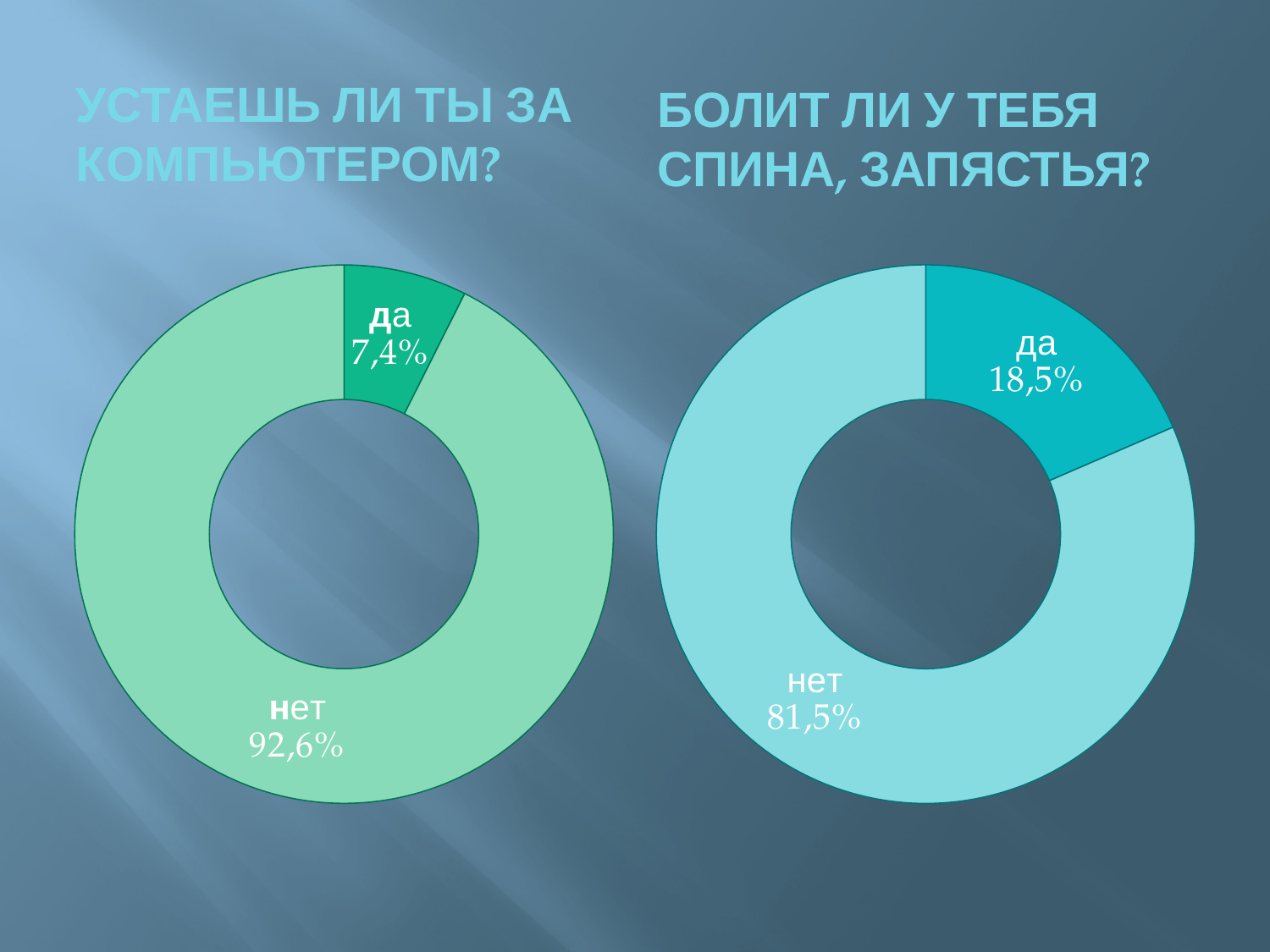

#
Устаешь ли ты за компьютером?
Болит ли у тебя спина, запястья?

### Chart

| Category | Продажи |
|---|---|
| да | 0.074 |
| нет | 0.926 |

### Chart

| Category | Продажи |
|---|---|
| да | 0.18500000000000016 |
| нет | 0.815 |